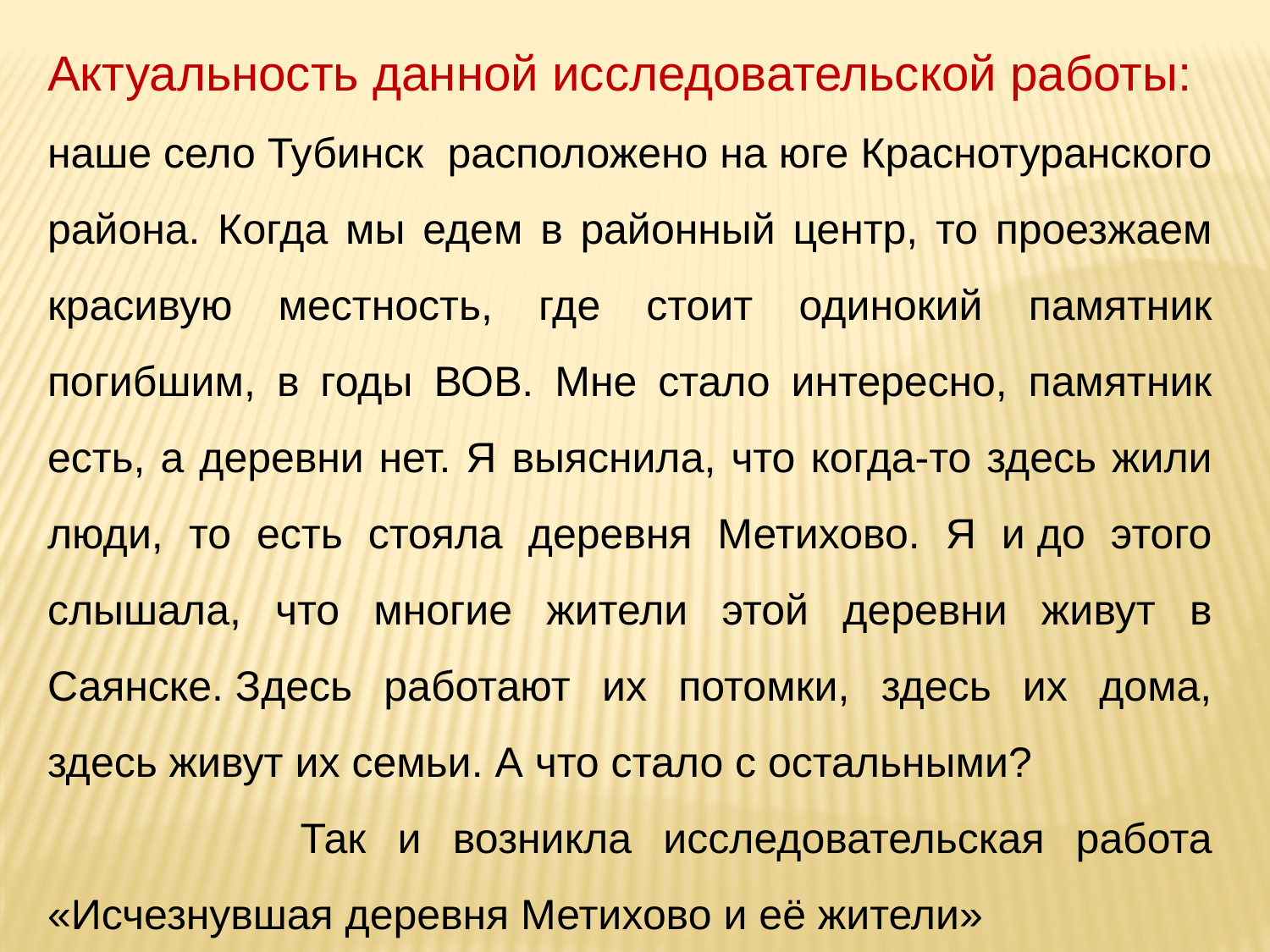

Актуальность данной исследовательской работы:
наше село Тубинск  расположено на юге Краснотуранского района. Когда мы едем в районный центр, то проезжаем красивую местность, где стоит одинокий памятник погибшим, в годы ВОВ. Мне стало интересно, памятник есть, а деревни нет. Я выяснила, что когда-то здесь жили люди, то есть стояла деревня Метихово. Я и до этого слышала, что многие жители этой деревни живут в Саянске. Здесь работают их потомки, здесь их дома, здесь живут их семьи. А что стало с остальными?
        Так и возникла исследовательская работа «Исчезнувшая деревня Метихово и её жители»